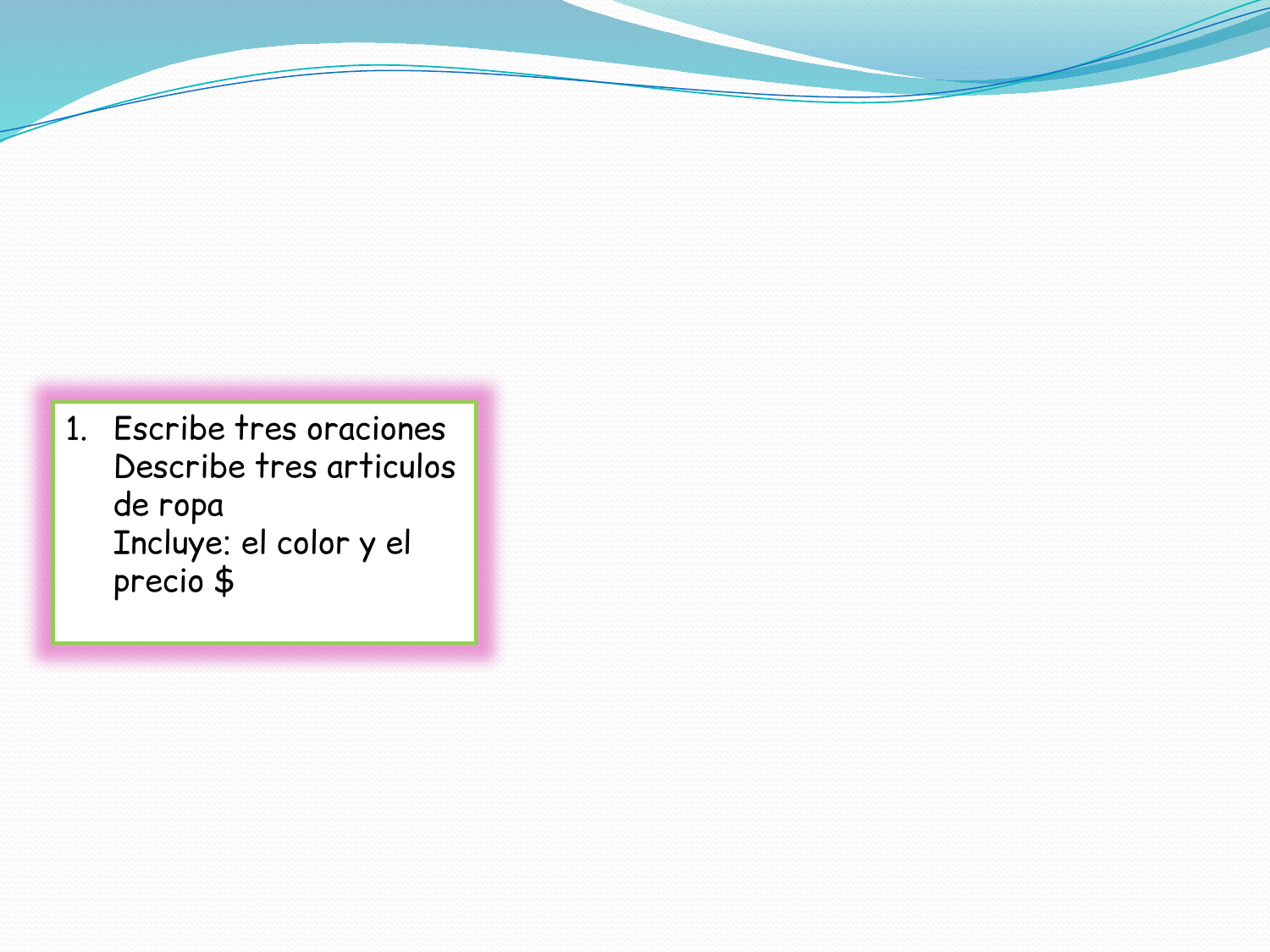

#
Escribe tres oraciones Describe tres articulos de ropa
	Incluye: el color y el precio $